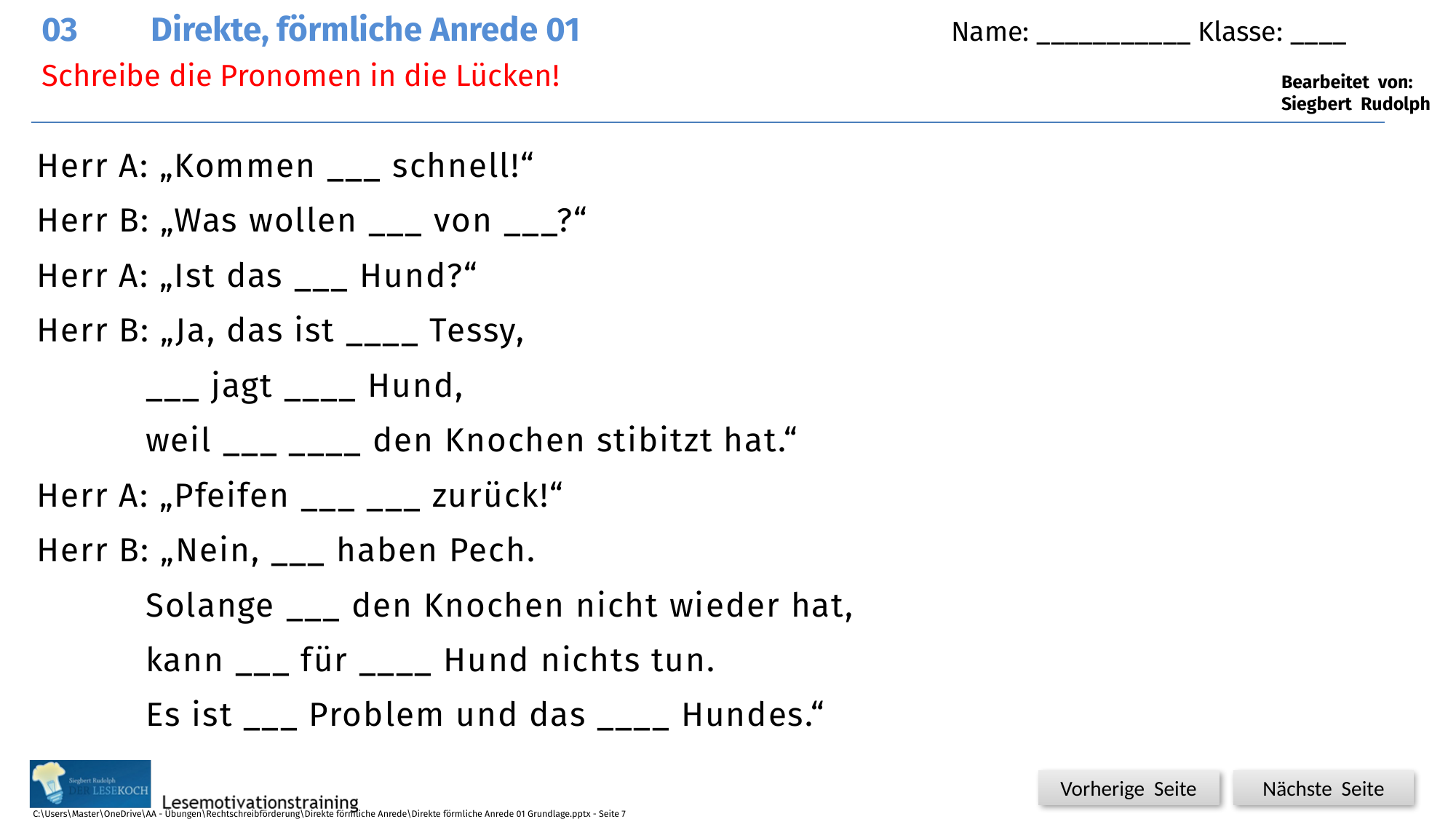

03	Direkte, förmliche Anrede 01 	      	                    Name: ___________ Klasse: ____
Schreibe die Pronomen in die Lücken!
Herr A: „Kommen ___ schnell!“
Herr B: „Was wollen ___ von ___?“
Herr A: „Ist das ___ Hund?“
Herr B: „Ja, das ist ____ Tessy,
	___ jagt ____ Hund,
	weil ___ ____ den Knochen stibitzt hat.“
Herr A: „Pfeifen ___ ___ zurück!“
Herr B: „Nein, ___ haben Pech.
	Solange ___ den Knochen nicht wieder hat,
	kann ___ für ____ Hund nichts tun.
	Es ist ___ Problem und das ____ Hundes.“

C:\Users\Master\OneDrive\AA - Übungen\Rechtschreibförderung\Direkte förmliche Anrede\Direkte förmliche Anrede 01 Grundlage.pptx - Seite 7